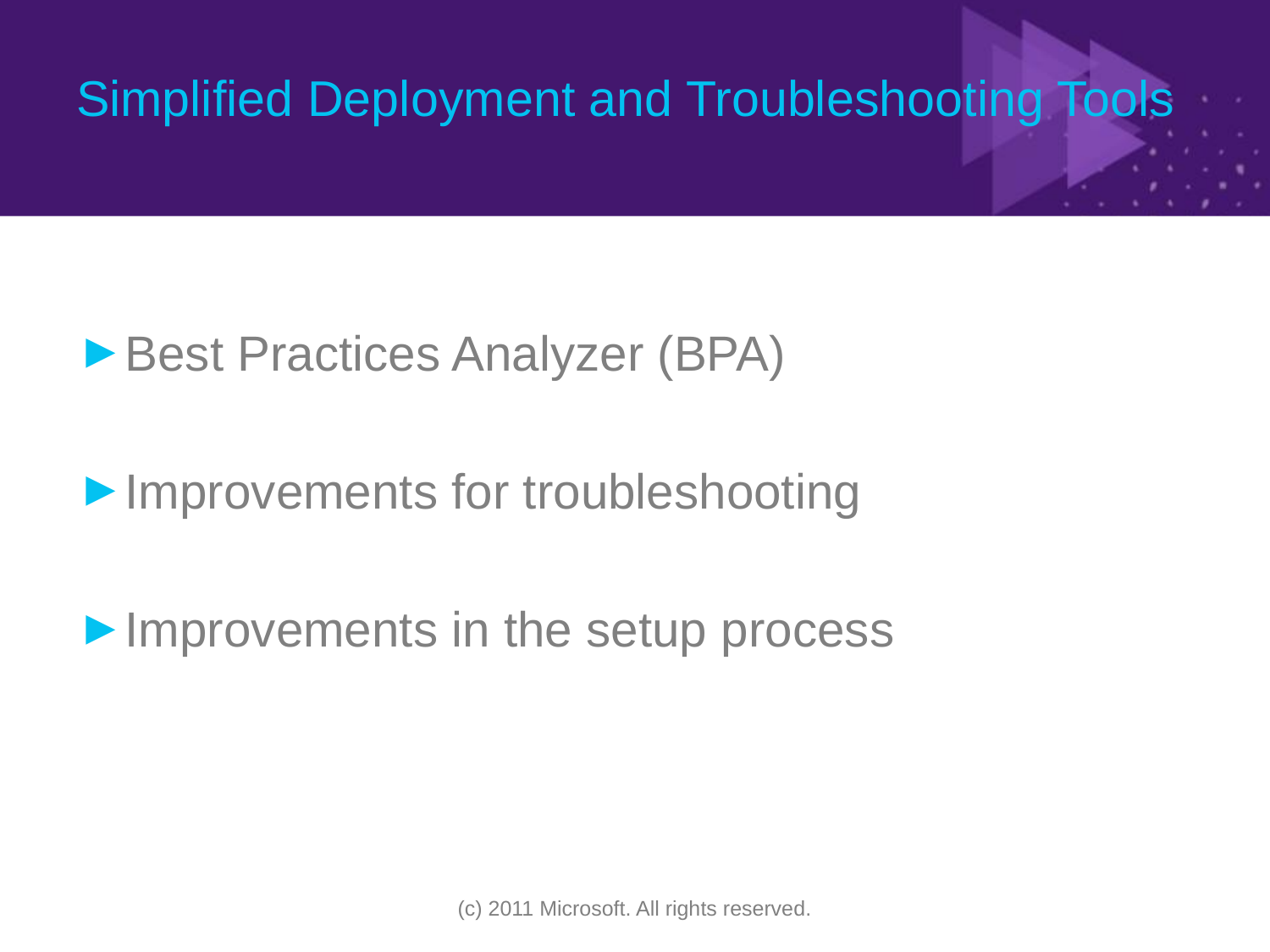

# Simplified Deployment and Troubleshooting Tools

Best Practices Analyzer (BPA)

Improvements for troubleshooting

Improvements in the setup process

(c) 2011 Microsoft. All rights reserved.